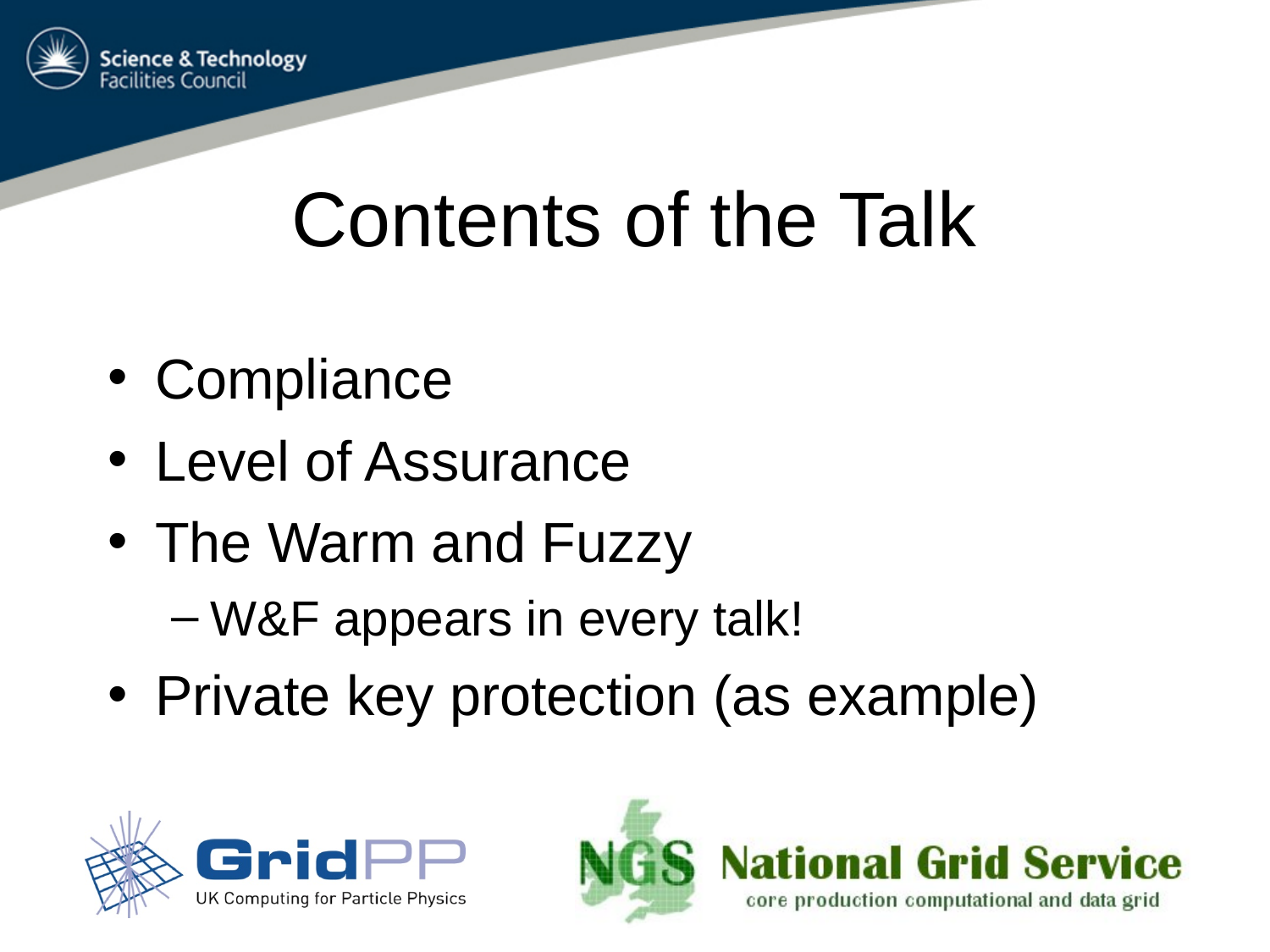

# Contents of the Talk
Compliance
Level of Assurance
The Warm and Fuzzy
W&F appears in every talk!
Private key protection (as example)